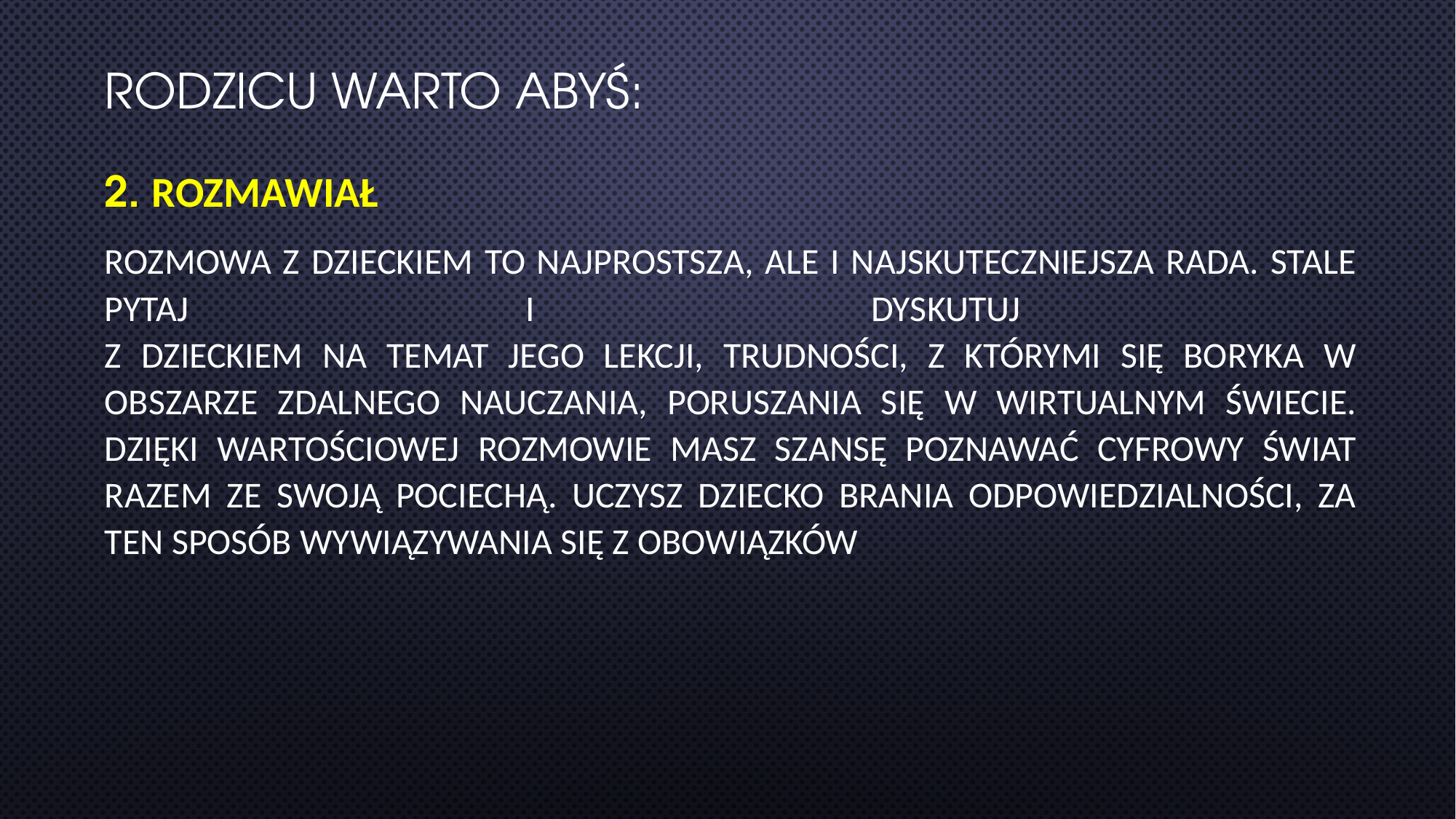

# rodzicu warto abyś:
2. Rozmawiał
Rozmowa z dzieckiem to najprostsza, ale i najskuteczniejsza rada. Stale pytaj i dyskutuj
z dzieckiem na temat jego lekcji, Trudności, z którymi się boryka w obszarze zdalnego nauczania, poruszania się w wirtualnym Świecie. Dzięki wartościowej rozmowie masz szansę poznawać cyfrowy świat razem ze swoją pociechą. Uczysz dziecko brania odpowiedzialności, za ten sposób wywiązywania się z obowiązków